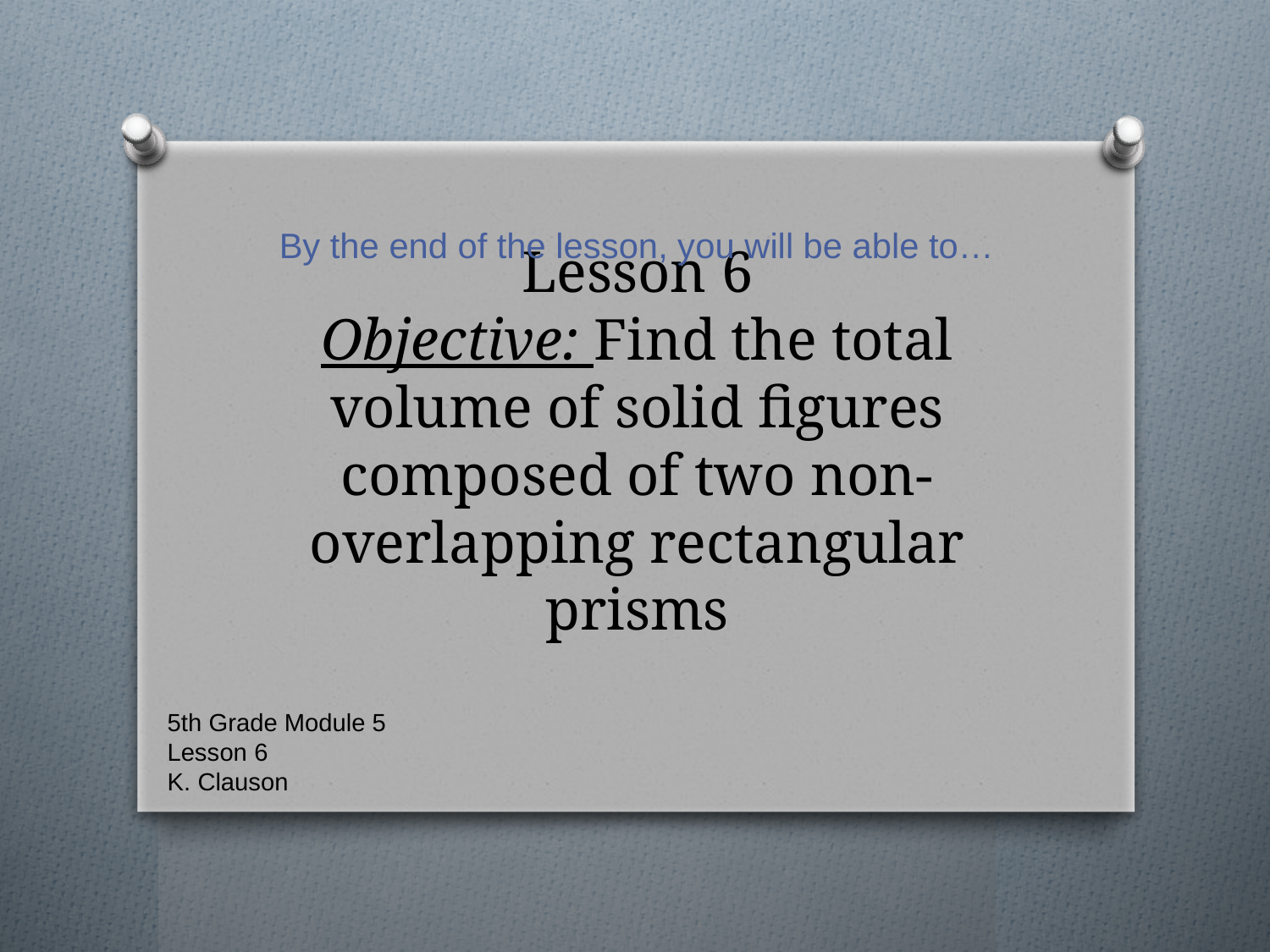

By the end of the lesson, you will be able to…
# Lesson 6 Objective: Find the total volume of solid figures composed of two non-overlapping rectangular prisms
5th Grade Module 5
Lesson 6
K. Clauson